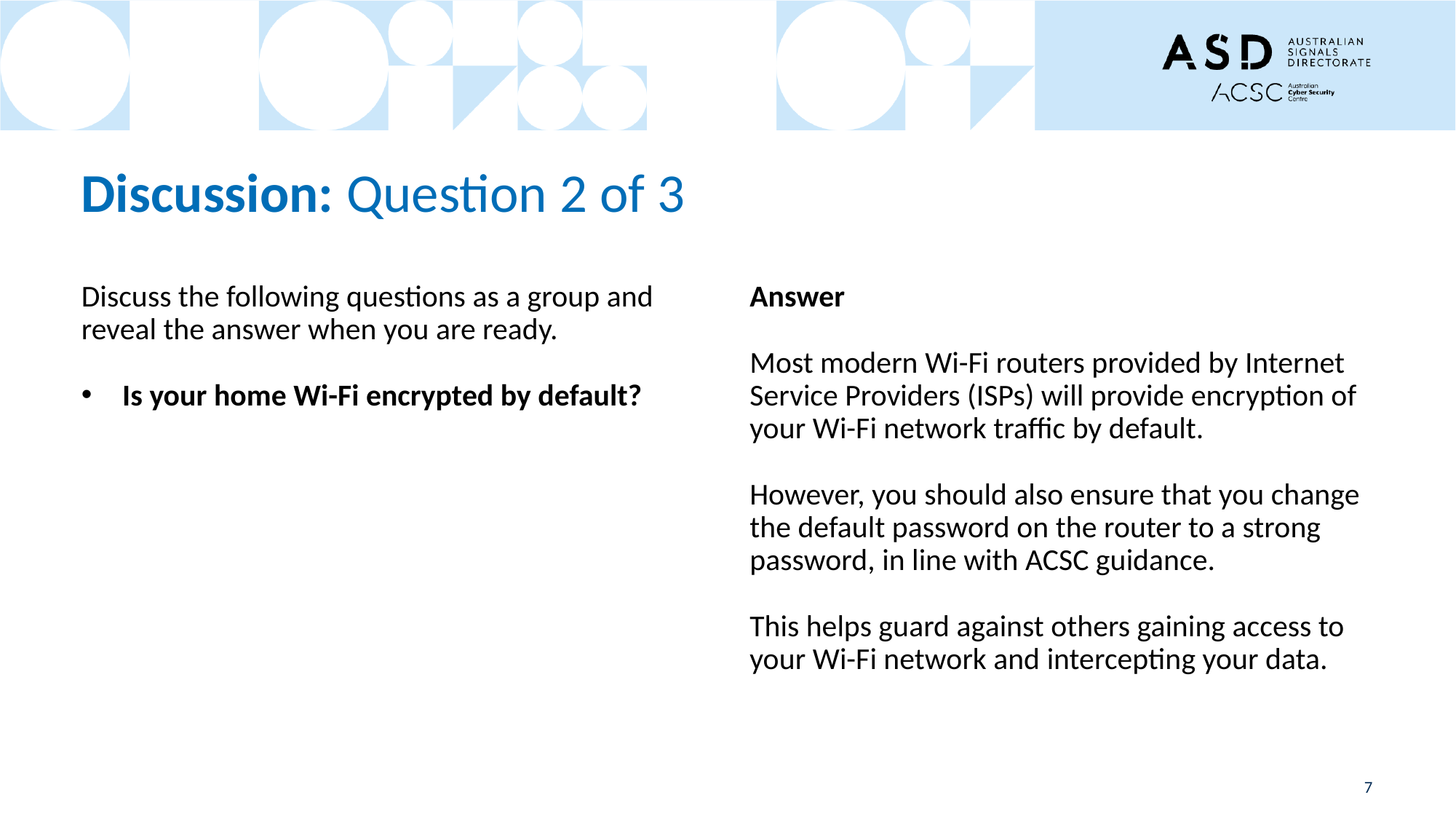

# Discussion: Question 2 of 3
Discuss the following questions as a group and reveal the answer when you are ready.
Is your home Wi-Fi encrypted by default?
Answer
Most modern Wi-Fi routers provided by Internet Service Providers (ISPs) will provide encryption of your Wi-Fi network traffic by default.
However, you should also ensure that you change the default password on the router to a strong password, in line with ACSC guidance.
This helps guard against others gaining access to your Wi-Fi network and intercepting your data.
7